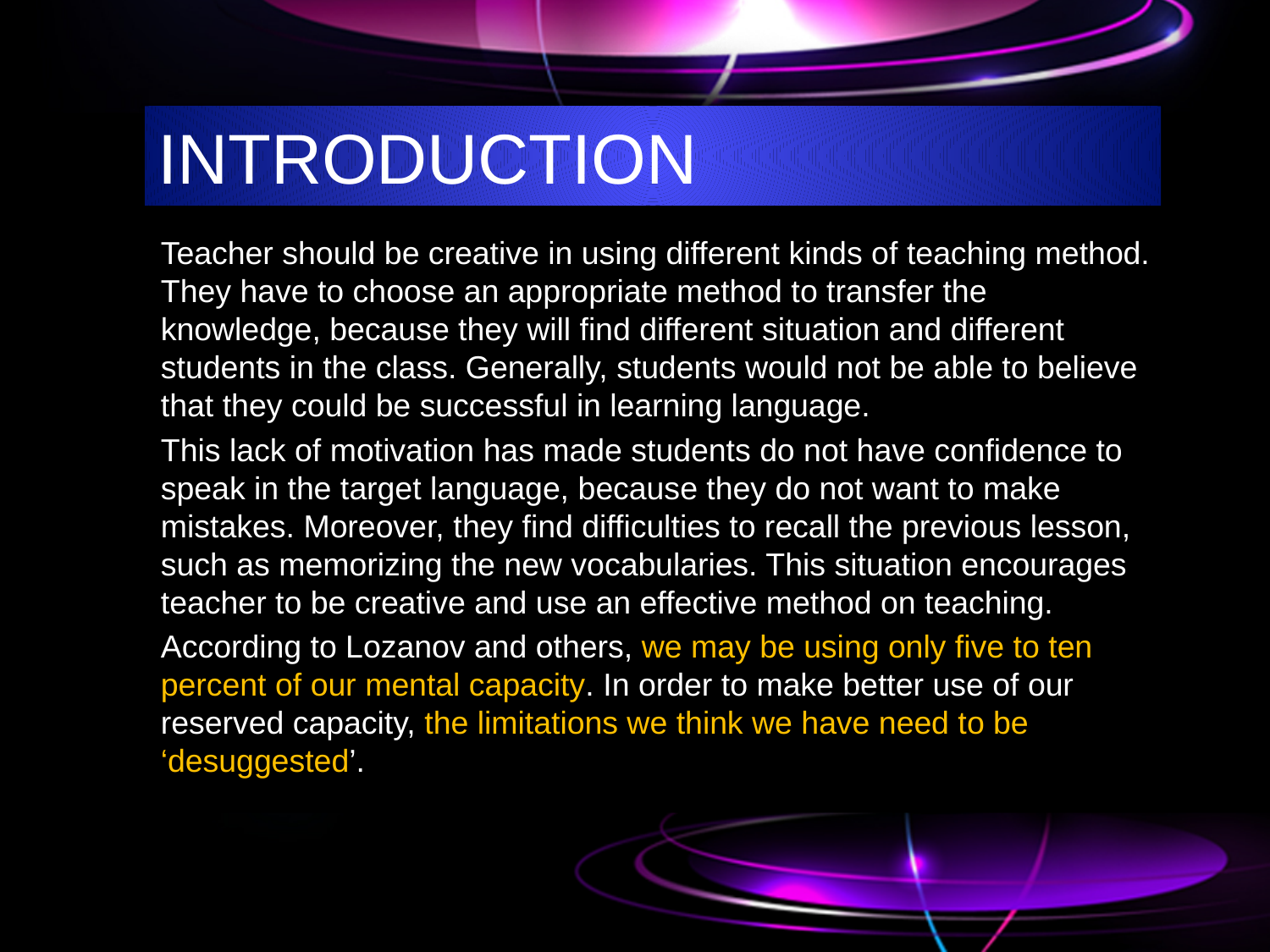

# INTRODUCTION
Teacher should be creative in using different kinds of teaching method. They have to choose an appropriate method to transfer the knowledge, because they will find different situation and different students in the class. Generally, students would not be able to believe that they could be successful in learning language.
This lack of motivation has made students do not have confidence to speak in the target language, because they do not want to make mistakes. Moreover, they find difficulties to recall the previous lesson, such as memorizing the new vocabularies. This situation encourages teacher to be creative and use an effective method on teaching.
According to Lozanov and others, we may be using only five to ten percent of our mental capacity. In order to make better use of our reserved capacity, the limitations we think we have need to be ‘desuggested’.